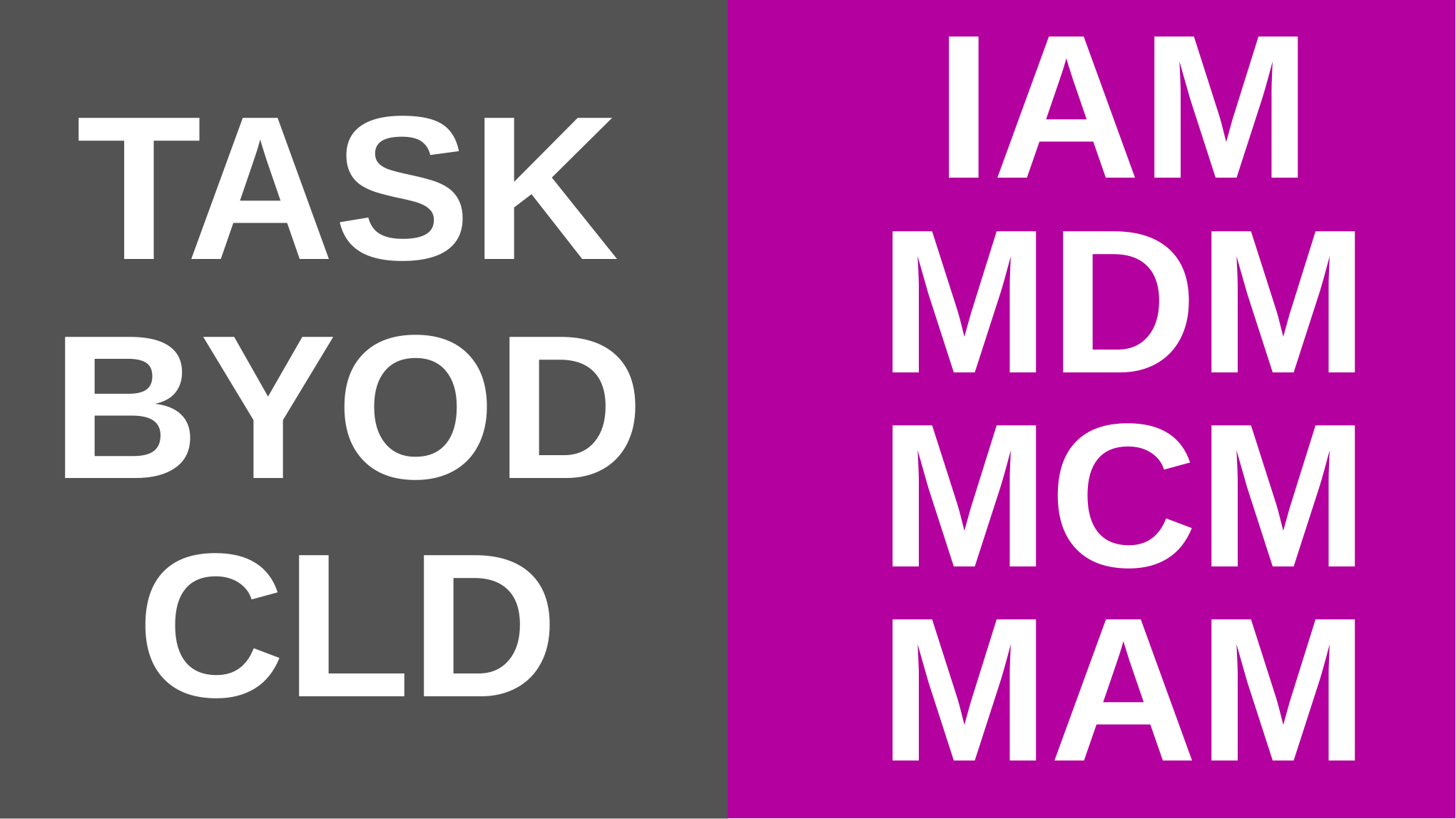

IAM
TASK
MDM
BYOD
MCM
CLD
MAM